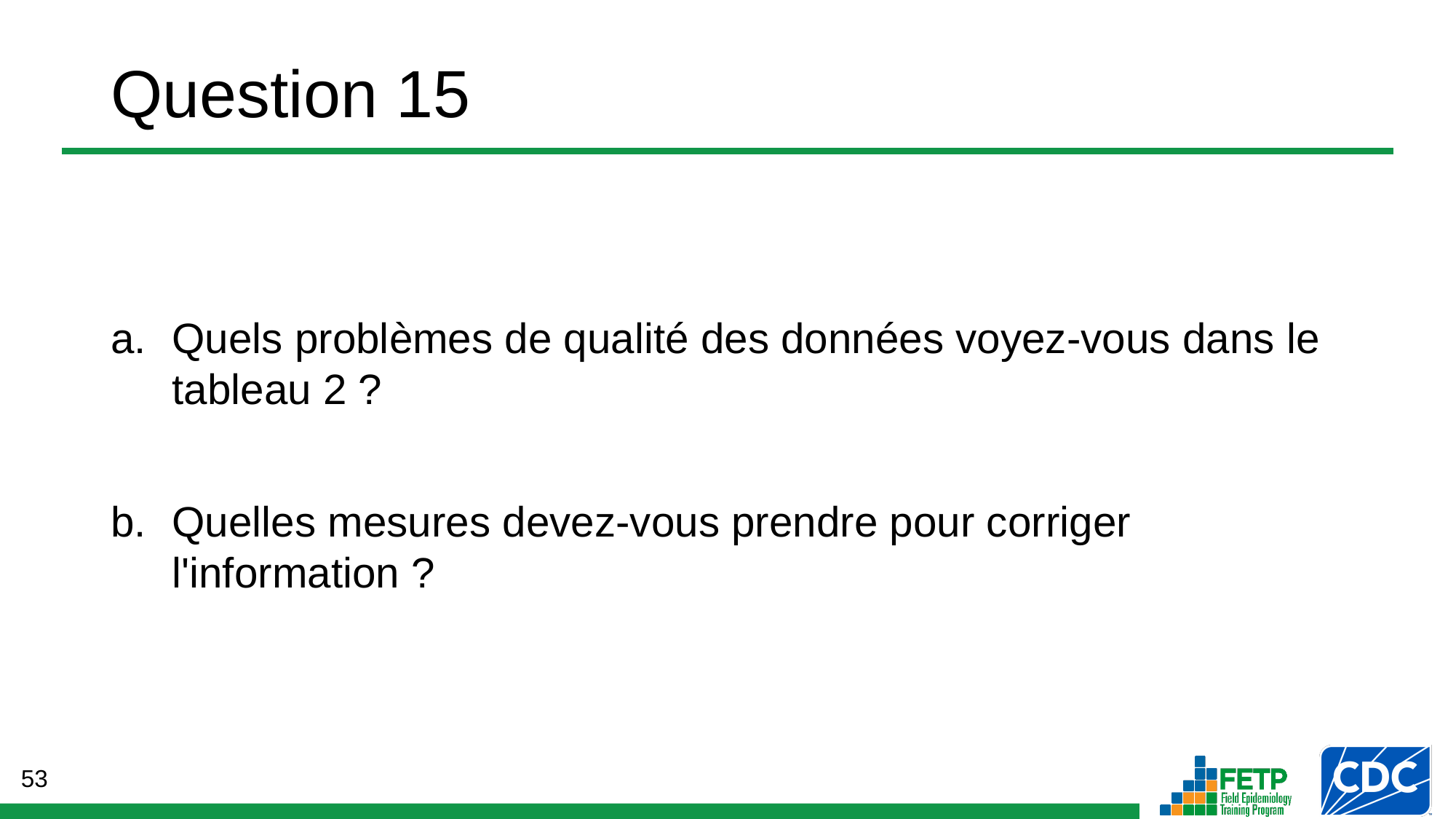

# Question 15
Quels problèmes de qualité des données voyez-vous dans le tableau 2 ?

Quelles mesures devez-vous prendre pour corriger l'information ?